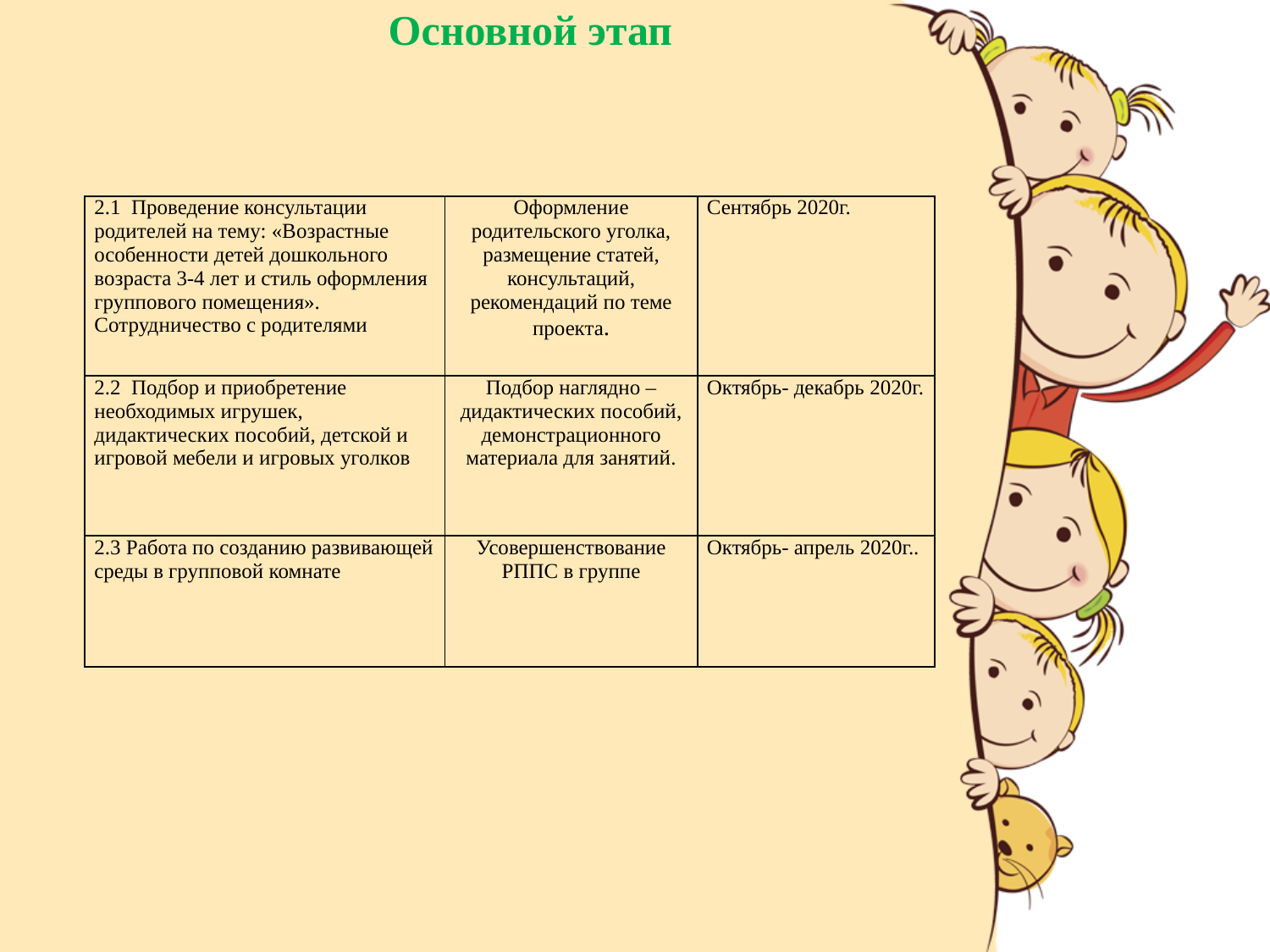

# Основной этап
| 2.1 Проведение консультации родителей на тему: «Возрастные особенности детей дошкольного возраста 3-4 лет и стиль оформления группового помещения». Сотрудничество с родителями | Оформление родительского уголка, размещение статей, консультаций, рекомендаций по теме проекта. | Сентябрь 2020г. |
| --- | --- | --- |
| 2.2 Подбор и приобретение необходимых игрушек, дидактических пособий, детской и игровой мебели и игровых уголков | Подбор наглядно – дидактических пособий, демонстрационного материала для занятий. | Октябрь- декабрь 2020г. |
| 2.3 Работа по созданию развивающей среды в групповой комнате | Усовершенствование РППС в группе | Октябрь- апрель 2020г.. |